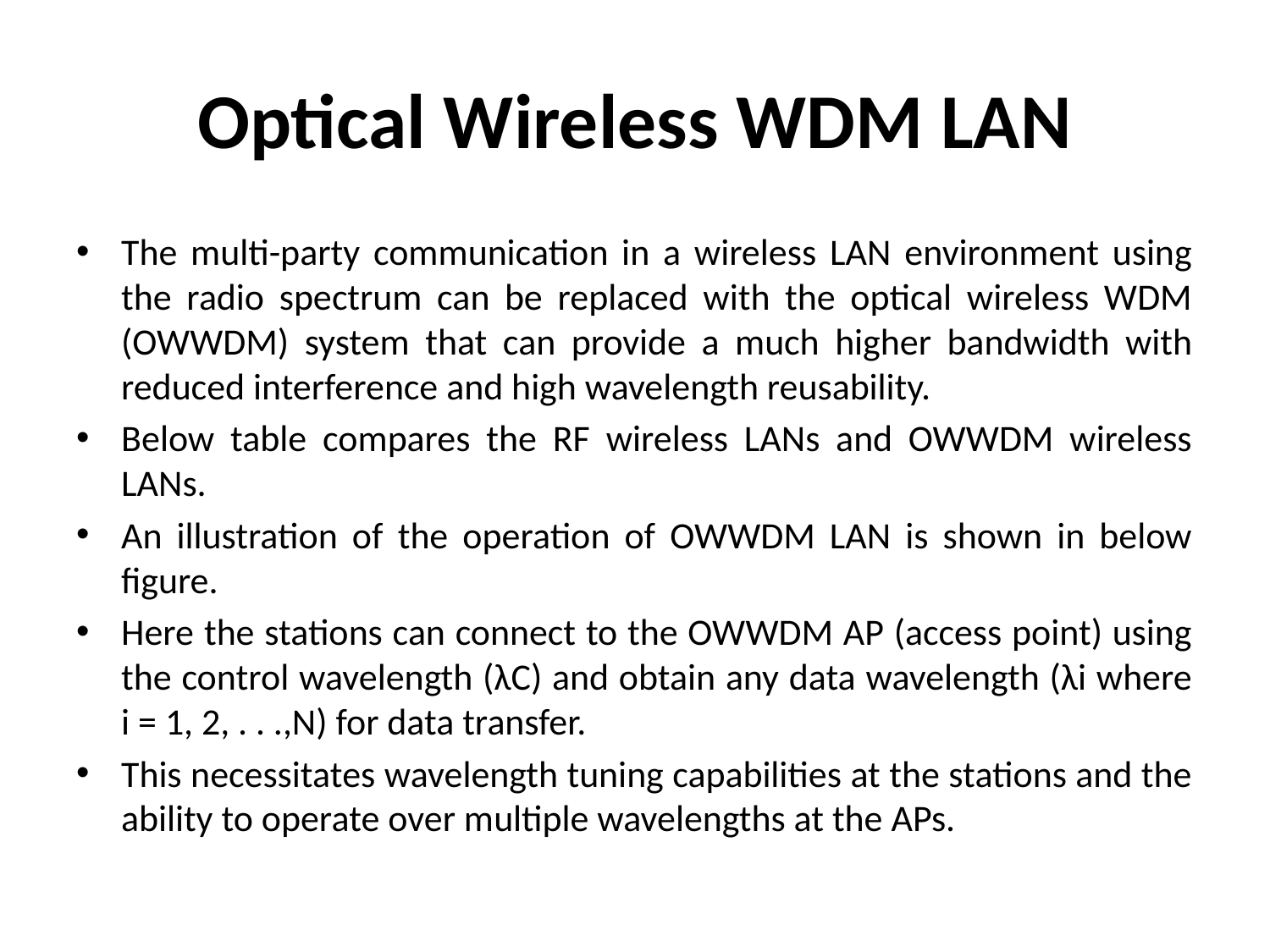

# Optical Wireless WDM LAN
The multi-party communication in a wireless LAN environment using the radio spectrum can be replaced with the optical wireless WDM (OWWDM) system that can provide a much higher bandwidth with reduced interference and high wavelength reusability.
Below table compares the RF wireless LANs and OWWDM wireless LANs.
An illustration of the operation of OWWDM LAN is shown in below figure.
Here the stations can connect to the OWWDM AP (access point) using the control wavelength (λC) and obtain any data wavelength (λi where i = 1, 2, . . .,N) for data transfer.
This necessitates wavelength tuning capabilities at the stations and the ability to operate over multiple wavelengths at the APs.